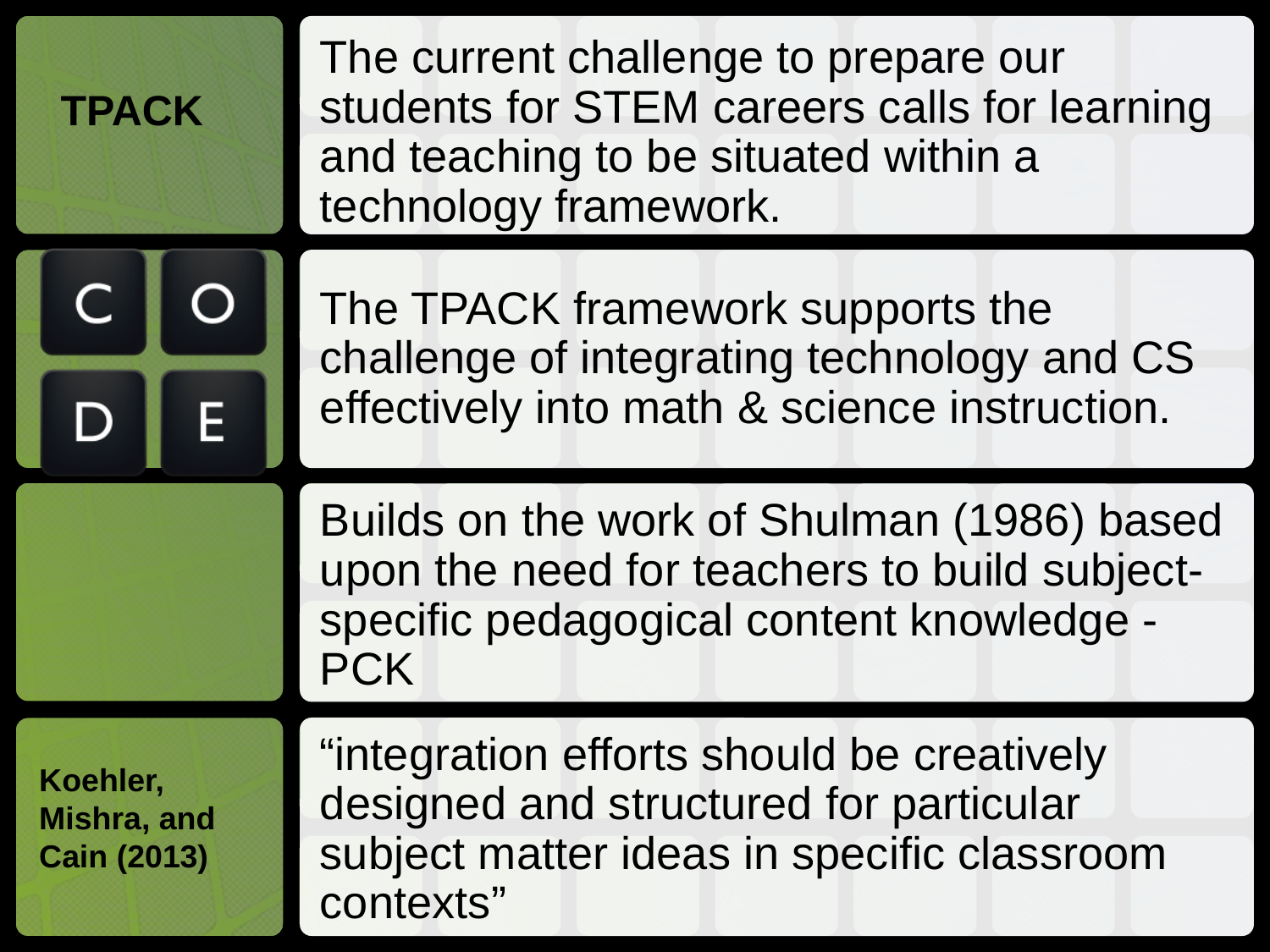

The current challenge to prepare our students for STEM careers calls for learning and teaching to be situated within a technology framework.
TPACK
The TPACK framework supports the challenge of integrating technology and CS effectively into math & science instruction.

Builds on the work of Shulman (1986) based upon the need for teachers to build subject-specific pedagogical content knowledge - PCK

“integration efforts should be creatively designed and structured for particular subject matter ideas in specific classroom contexts”

Koehler, Mishra, and Cain (2013)